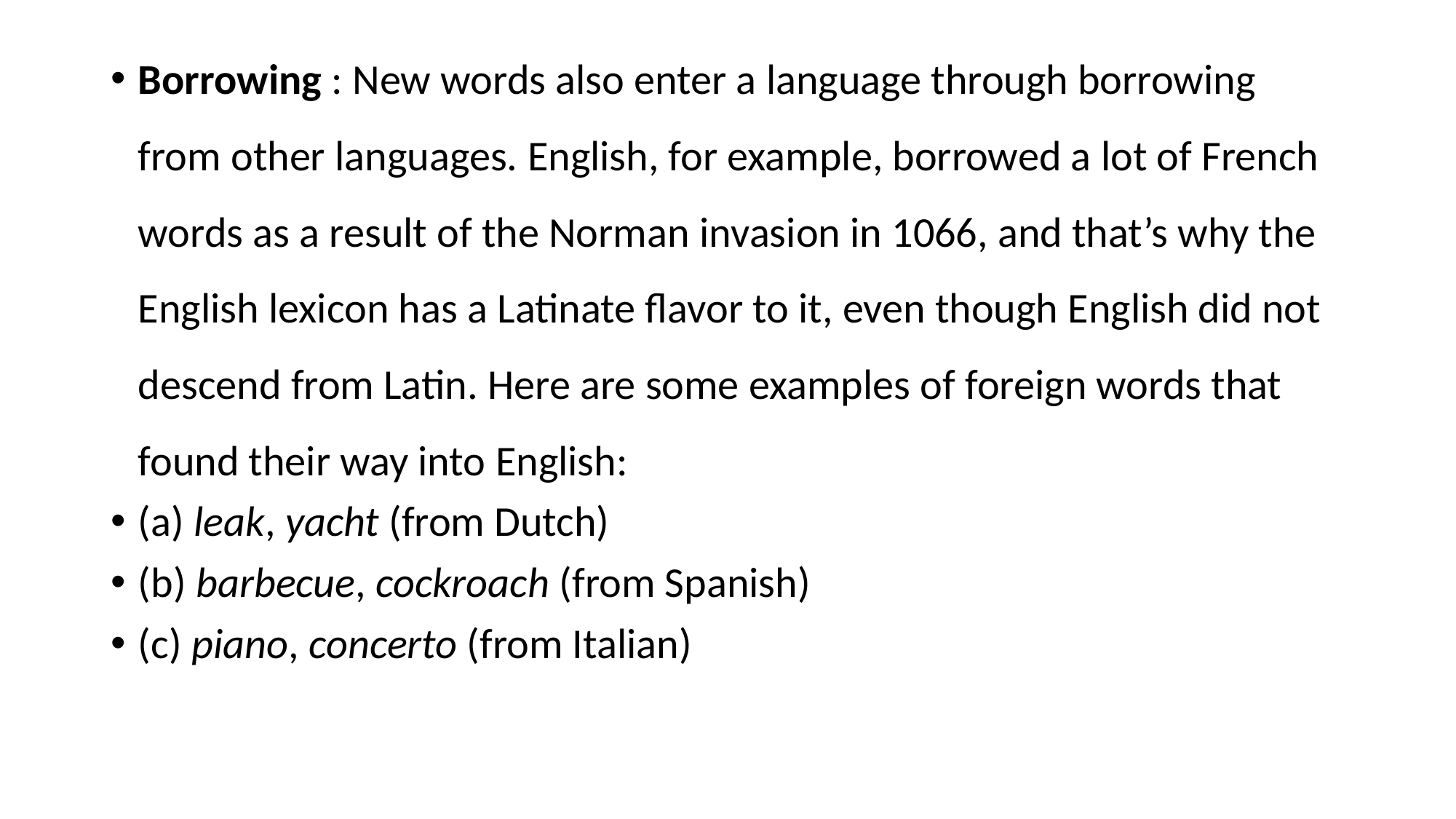

Borrowing : New words also enter a language through borrowing from other languages. English, for example, borrowed a lot of French words as a result of the Norman invasion in 1066, and that’s why the English lexicon has a Latinate flavor to it, even though English did not descend from Latin. Here are some examples of foreign words that found their way into English:
(a) leak, yacht (from Dutch)
(b) barbecue, cockroach (from Spanish)
(c) piano, concerto (from Italian)